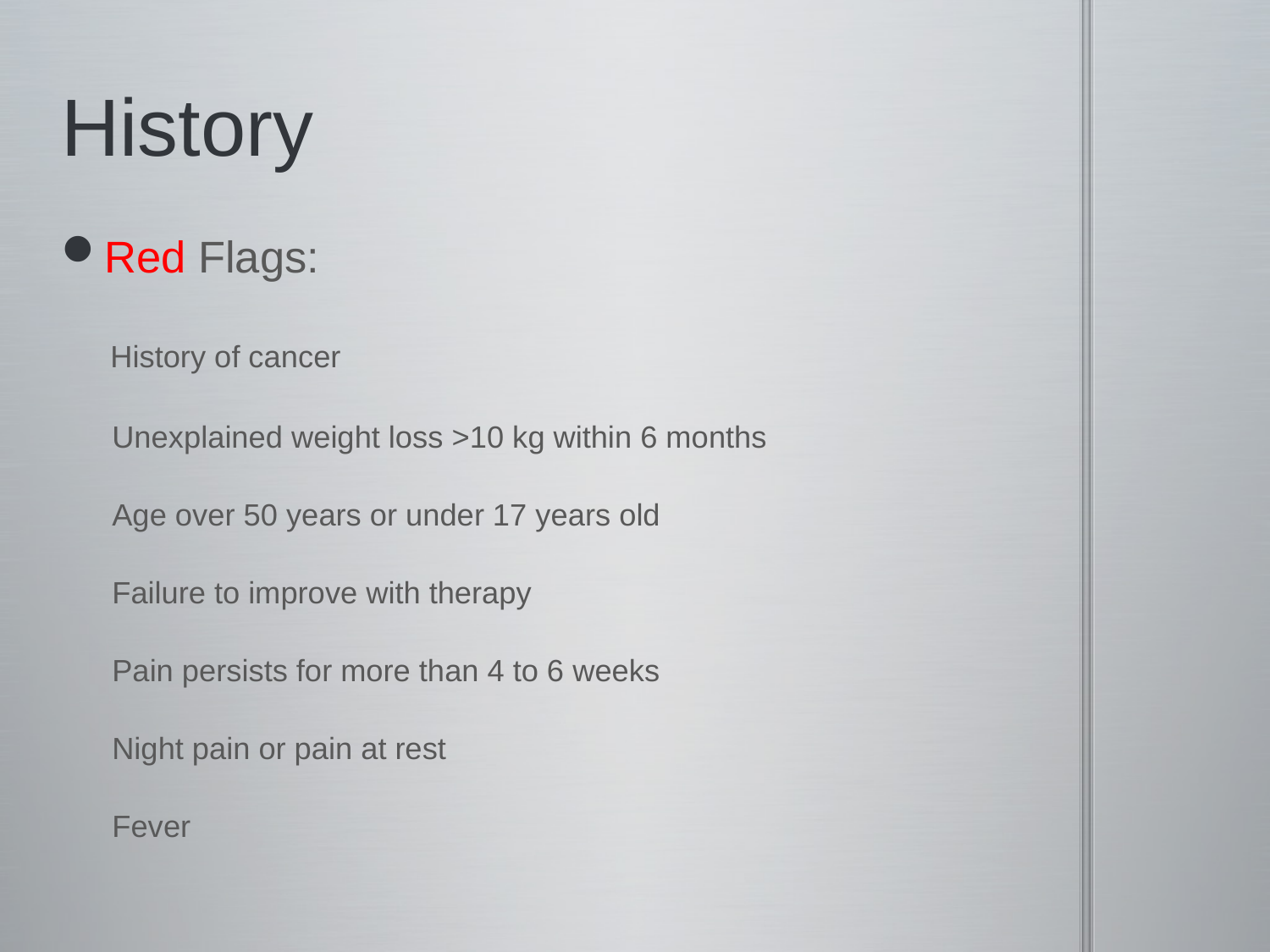

# History
Red Flags:
    History of cancer
      Unexplained weight loss >10 kg within 6 months
      Age over 50 years or under 17 years old
      Failure to improve with therapy
      Pain persists for more than 4 to 6 weeks
      Night pain or pain at rest
      Fever